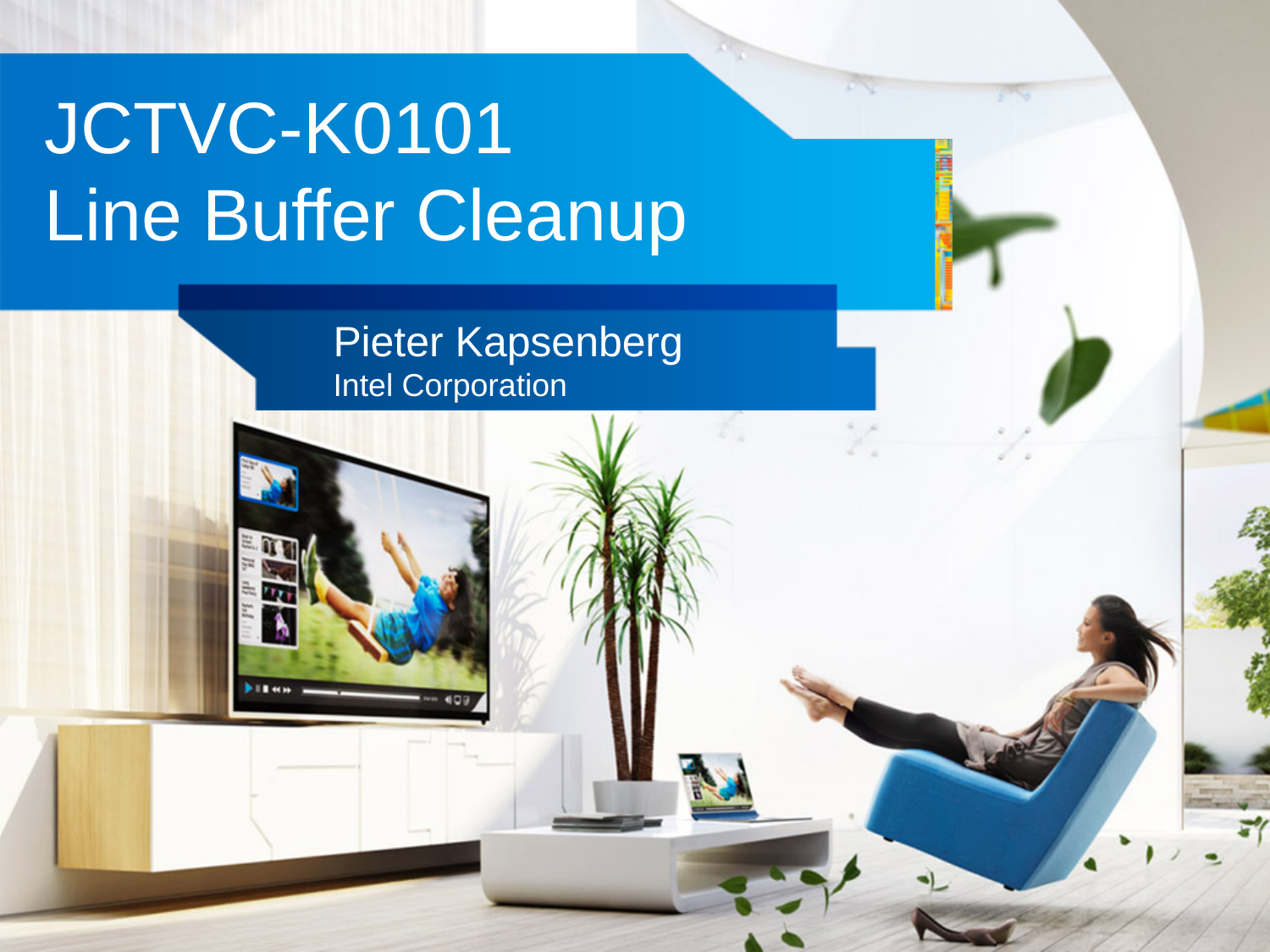

# JCTVC-K0101 Line Buffer Cleanup
Pieter Kapsenberg
Intel Corporation